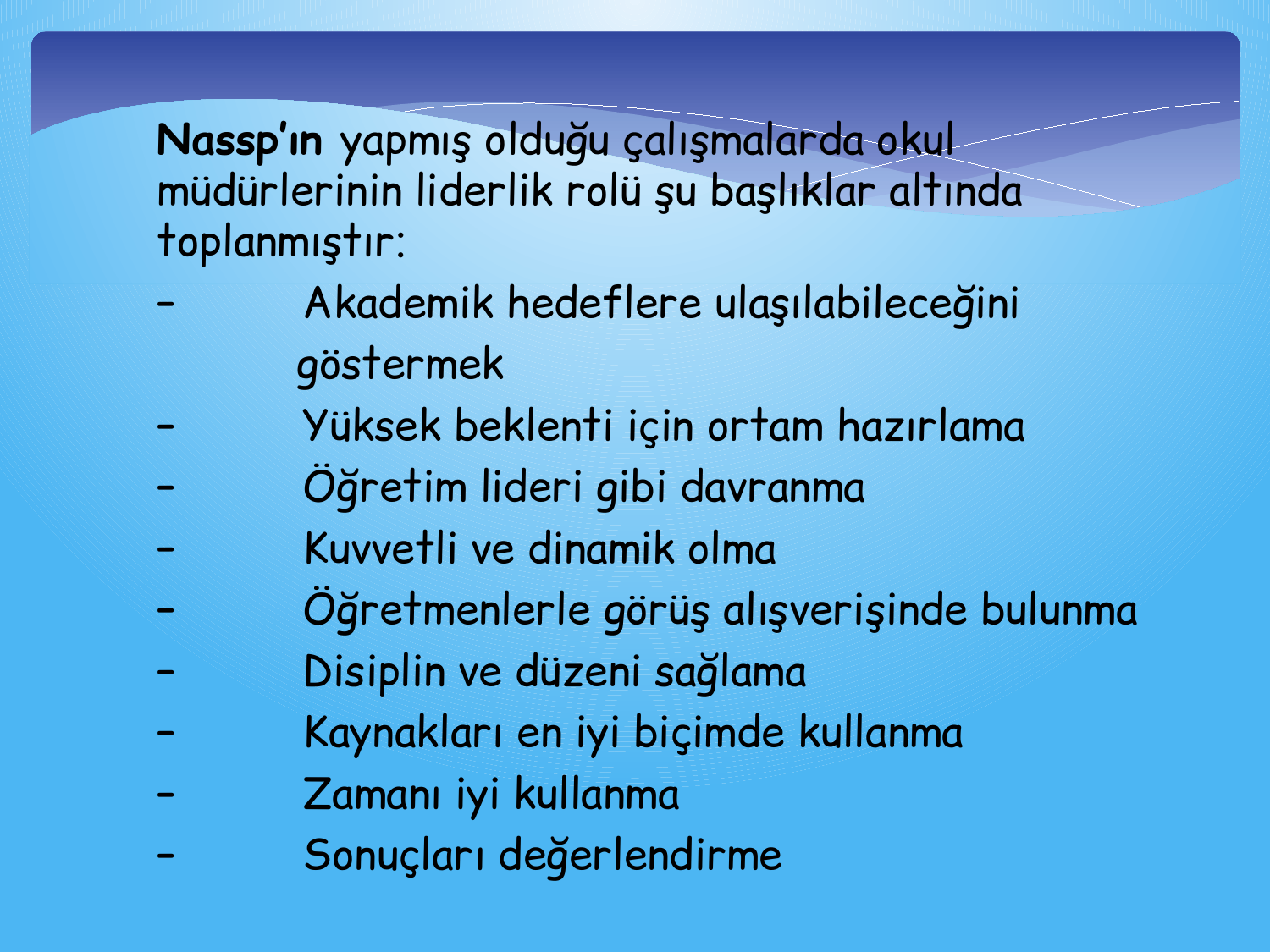

Nassp’ın yapmış olduğu çalışmalarda okul müdürlerinin liderlik rolü şu başlıklar altında toplanmıştır:
–          Akademik hedeflere ulaşılabileceğini
           göstermek
–          Yüksek beklenti için ortam hazırlama
–          Öğretim lideri gibi davranma
–          Kuvvetli ve dinamik olma
–          Öğretmenlerle görüş alışverişinde bulunma
–          Disiplin ve düzeni sağlama
–          Kaynakları en iyi biçimde kullanma
–          Zamanı iyi kullanma
–          Sonuçları değerlendirme